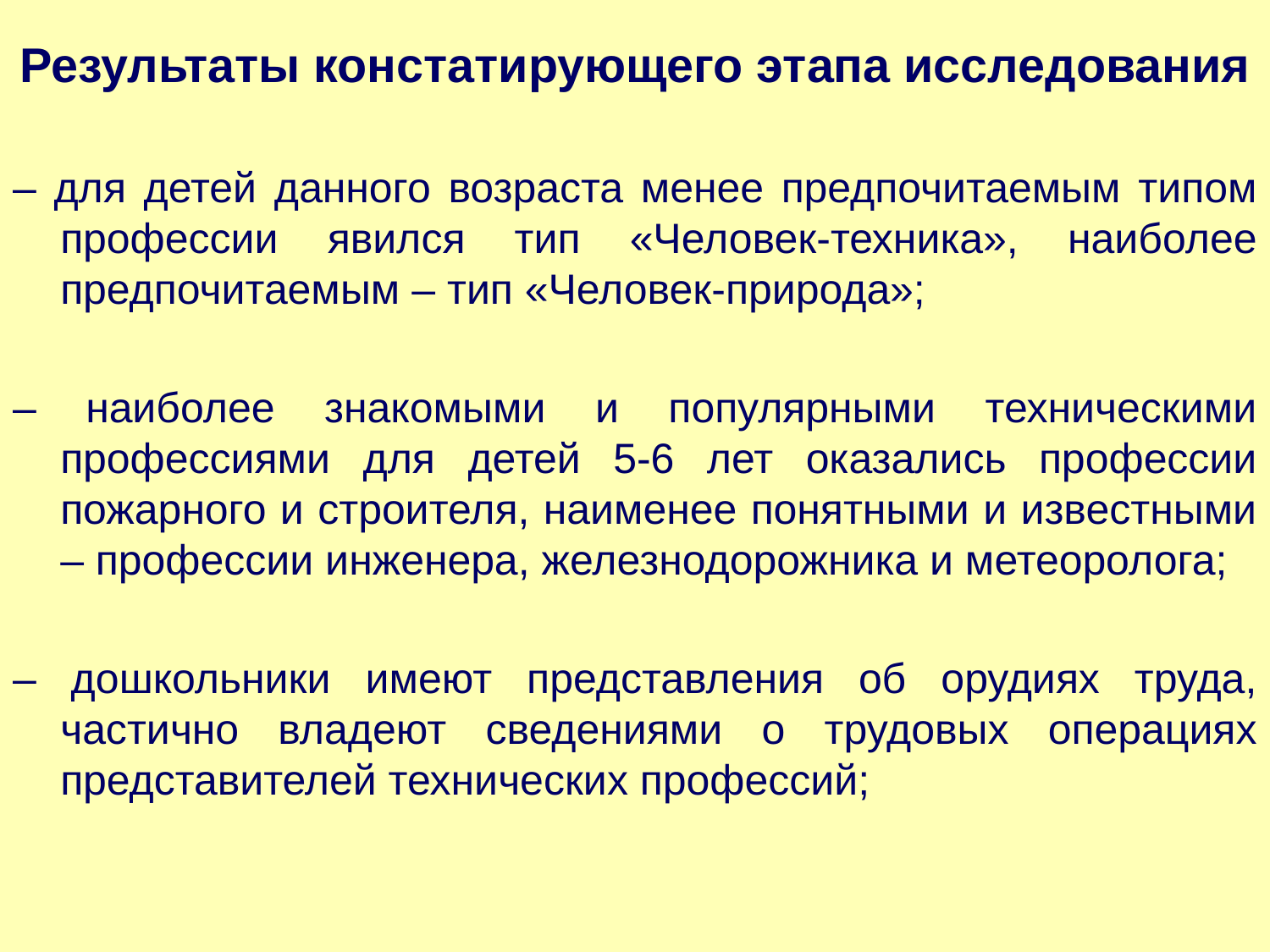

# Результаты констатирующего этапа исследования

– для детей данного возраста менее предпочитаемым типом профессии явился тип «Человек-техника», наиболее предпочитаемым – тип «Человек-природа»;

– наиболее знакомыми и популярными техническими профессиями для детей 5-6 лет оказались профессии пожарного и строителя, наименее понятными и известными – профессии инженера, железнодорожника и метеоролога;

– дошкольники имеют представления об орудиях труда, частично владеют сведениями о трудовых операциях представителей технических профессий;